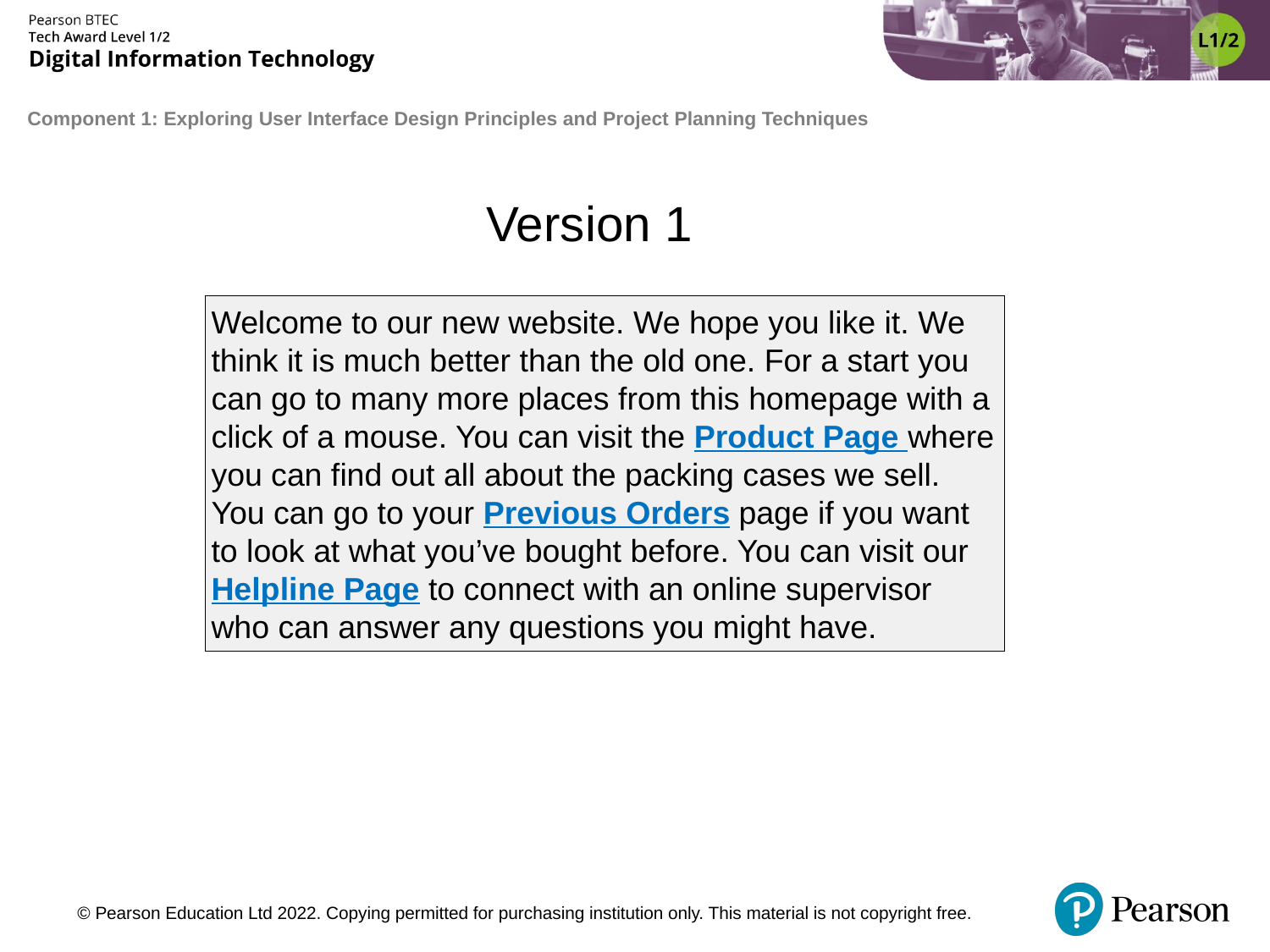

Version 1
Welcome to our new website. We hope you like it. We think it is much better than the old one. For a start you can go to many more places from this homepage with a click of a mouse. You can visit the Product Page where you can find out all about the packing cases we sell. You can go to your Previous Orders page if you want to look at what you’ve bought before. You can visit our Helpline Page to connect with an online supervisor who can answer any questions you might have.